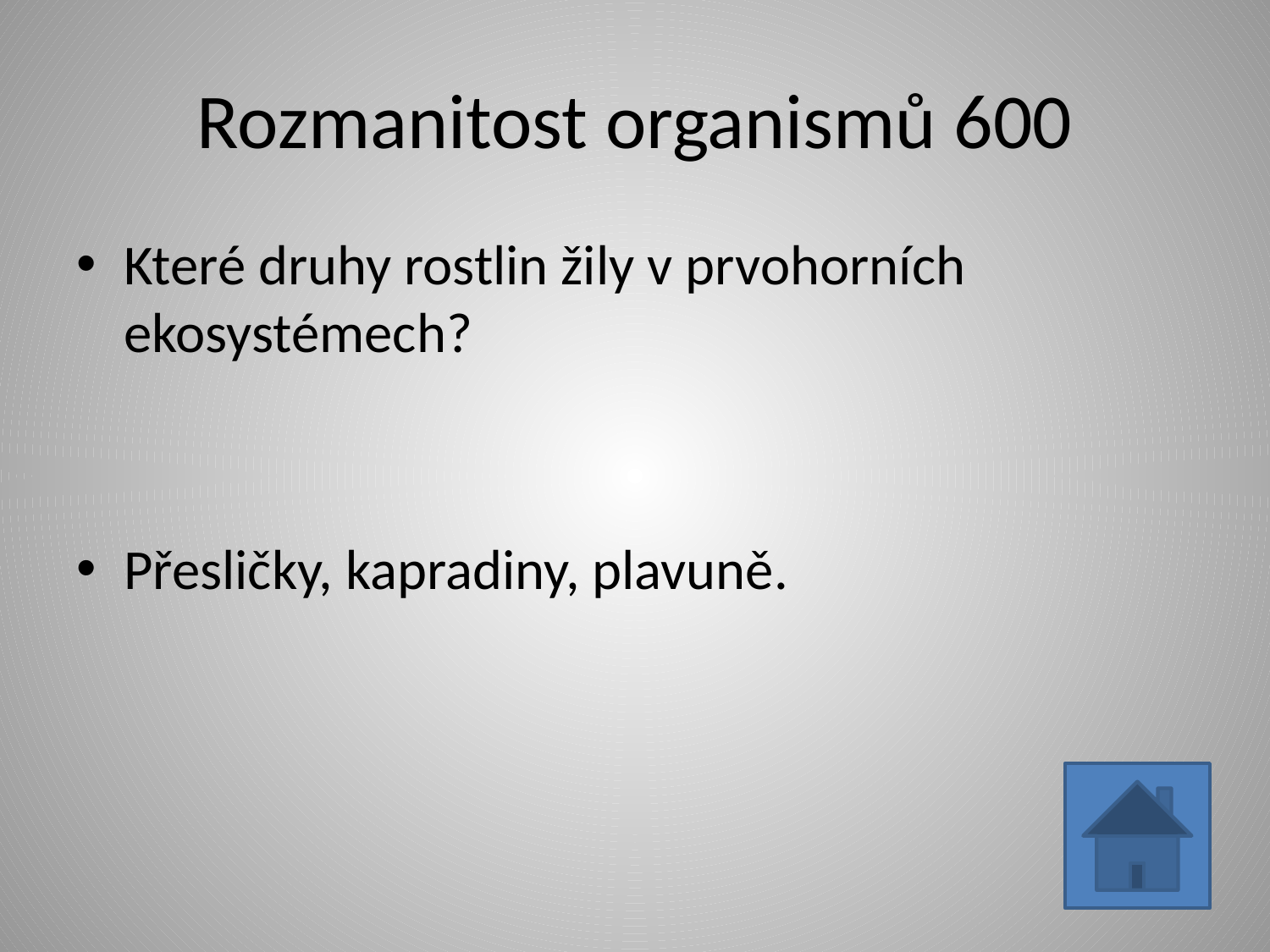

# Rozmanitost organismů 600
Které druhy rostlin žily v prvohorních ekosystémech?

Přesličky, kapradiny, plavuně.